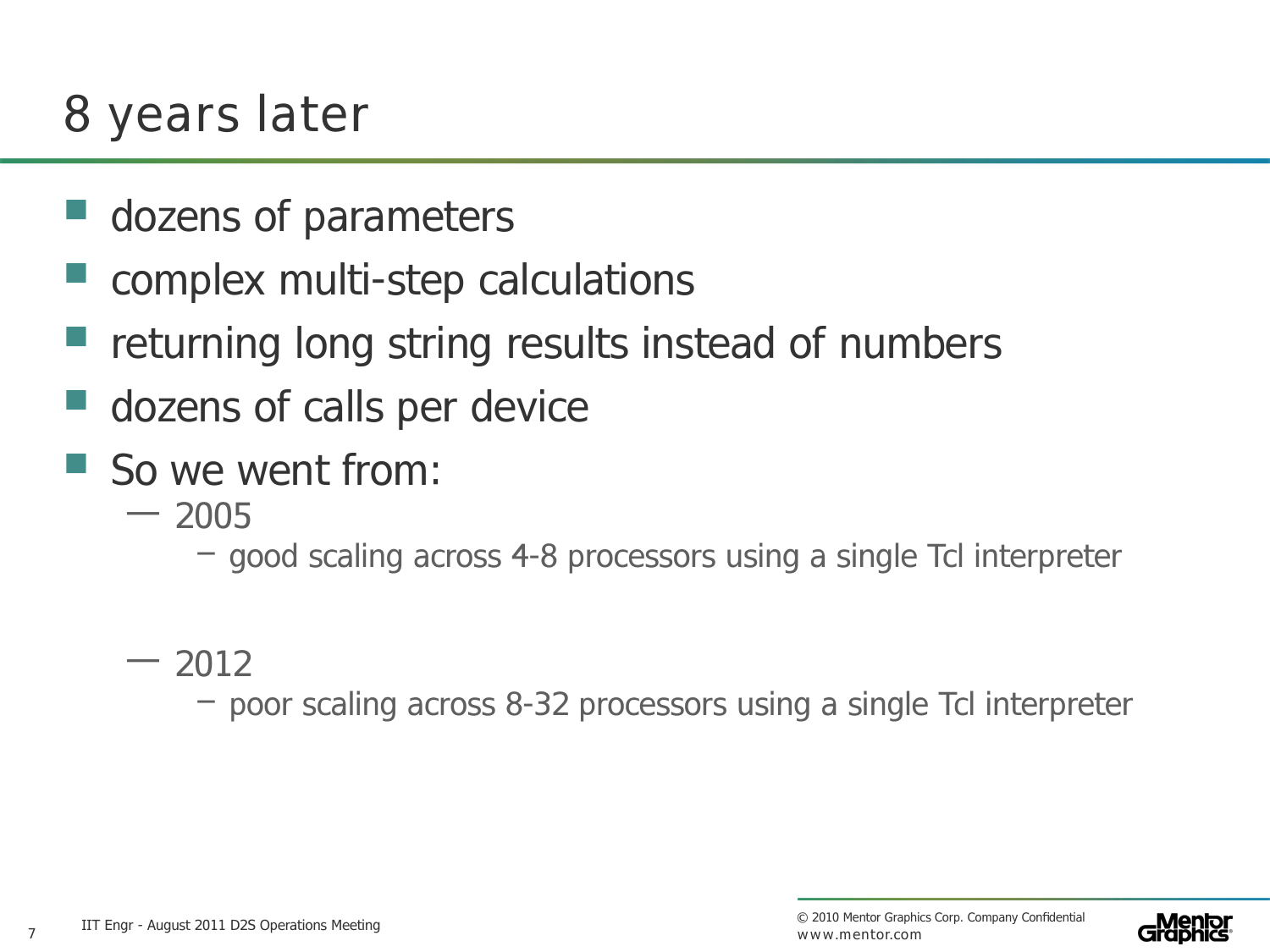

# 8 years later
dozens of parameters
complex multi-step calculations
returning long string results instead of numbers
dozens of calls per device
So we went from:
2005
good scaling across 4-8 processors using a single Tcl interpreter

2012
poor scaling across 8-32 processors using a single Tcl interpreter
IIT Engr - August 2011 D2S Operations Meeting